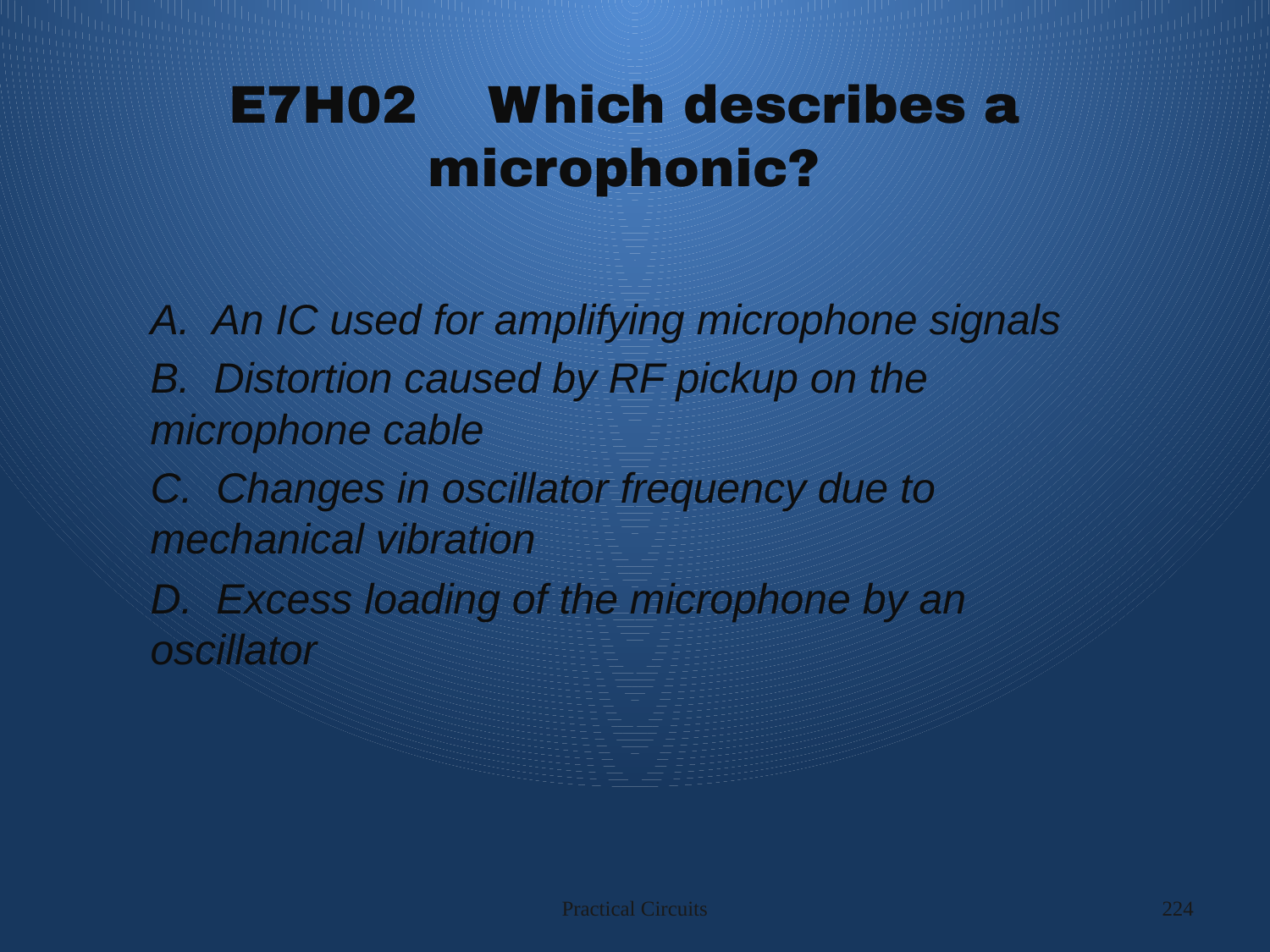

# E7H02    Which describes a microphonic?
A.  An IC used for amplifying microphone signals
B.  Distortion caused by RF pickup on the microphone cable
C.  Changes in oscillator frequency due to mechanical vibration
D.  Excess loading of the microphone by an oscillator
Practical Circuits
224